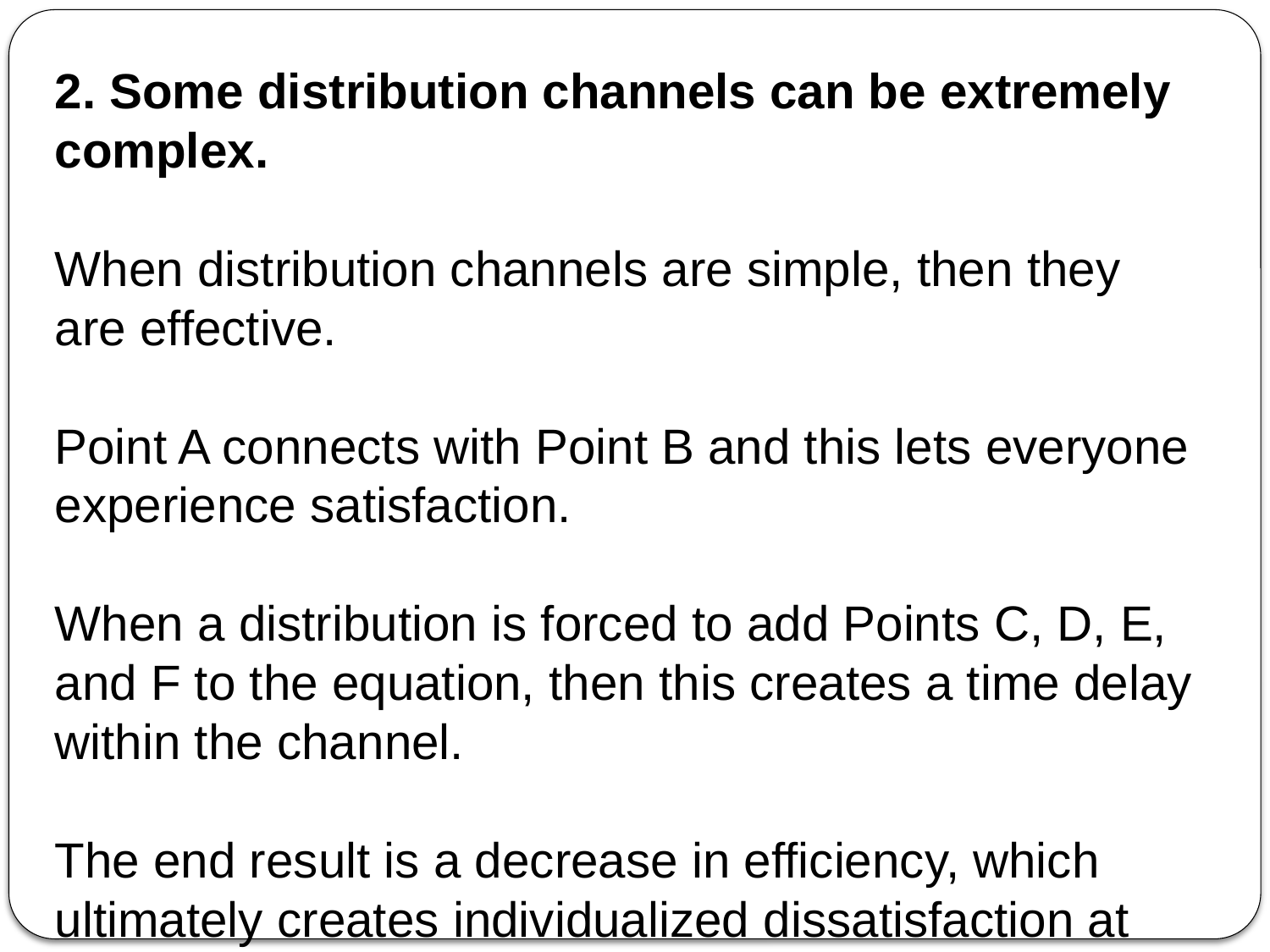

2. Some distribution channels can be extremely complex.
When distribution channels are simple, then they are effective.

Point A connects with Point B and this lets everyone experience satisfaction.

When a distribution is forced to add Points C, D, E, and F to the equation, then this creates a time delay within the channel.

The end result is a decrease in efficiency, which ultimately creates individualized dissatisfaction at the end user level.